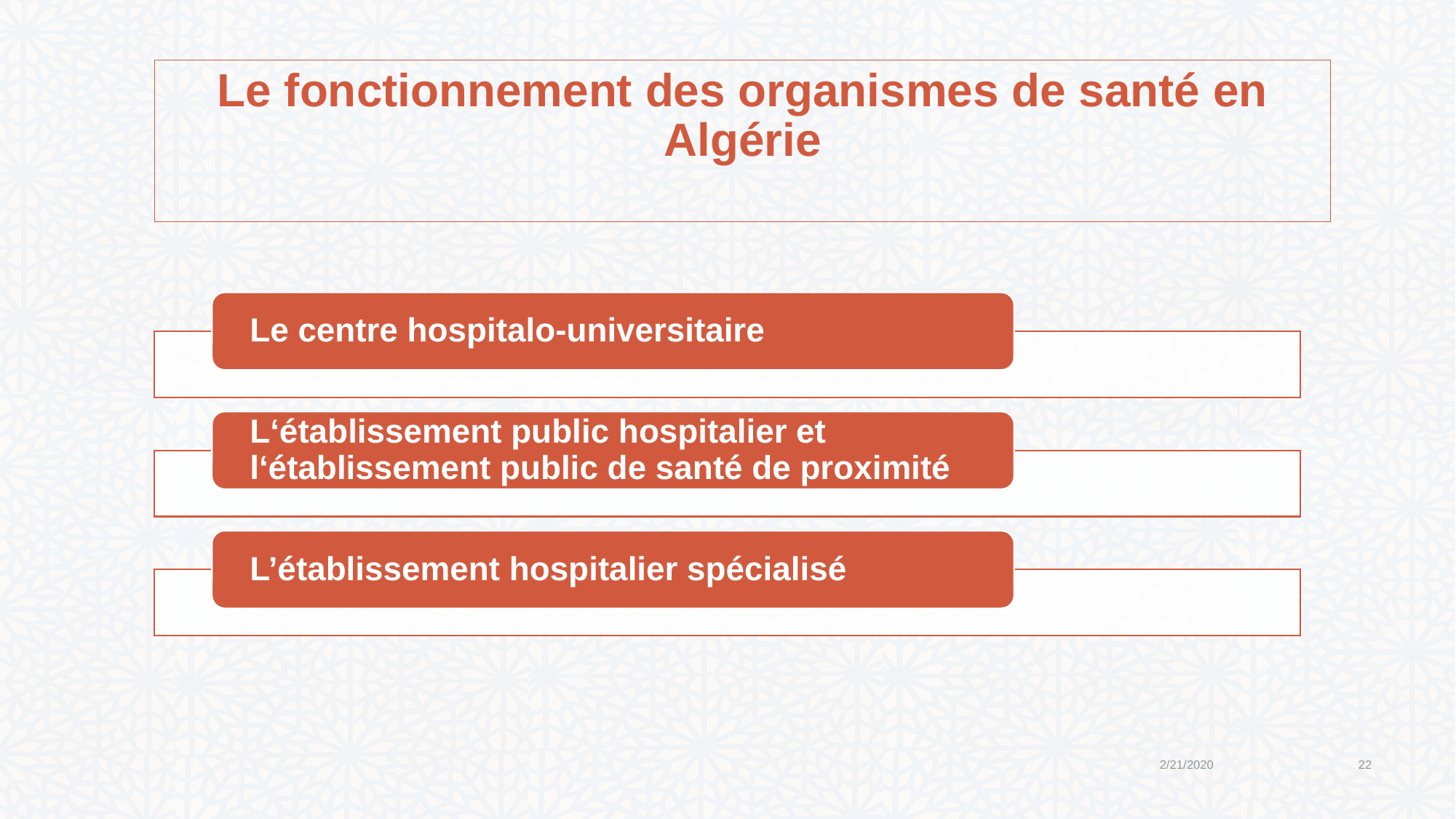

# Le fonctionnement des organismes de santé en Algérie
Le centre hospitalo-universitaire
L‘établissement public hospitalier et l‘établissement public de santé de proximité
L’établissement hospitalier spécialisé
2/21/2020
22